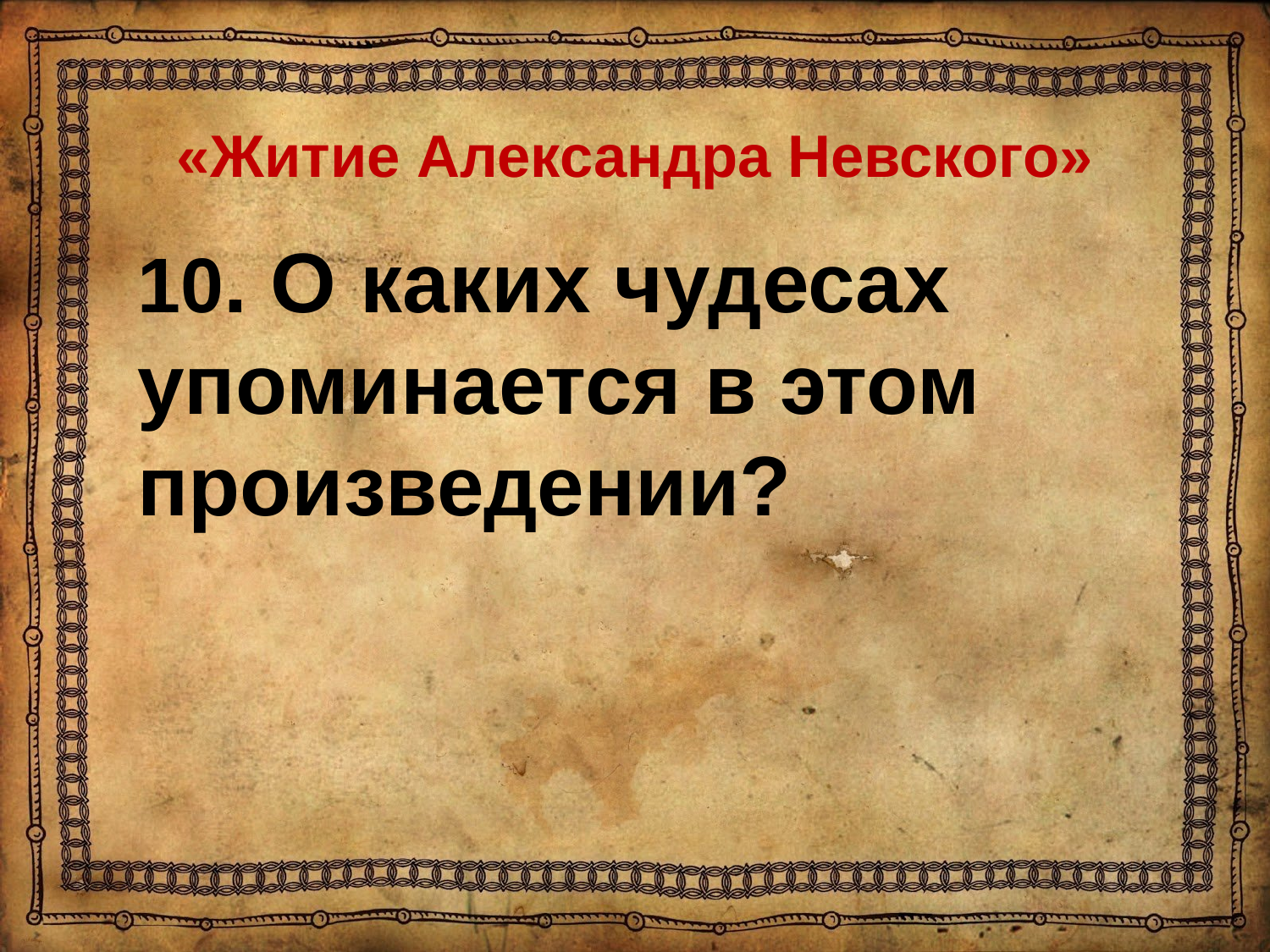

# «Житие Александра Невского»
10. О каких чудесах  упоминается в этом произведении?